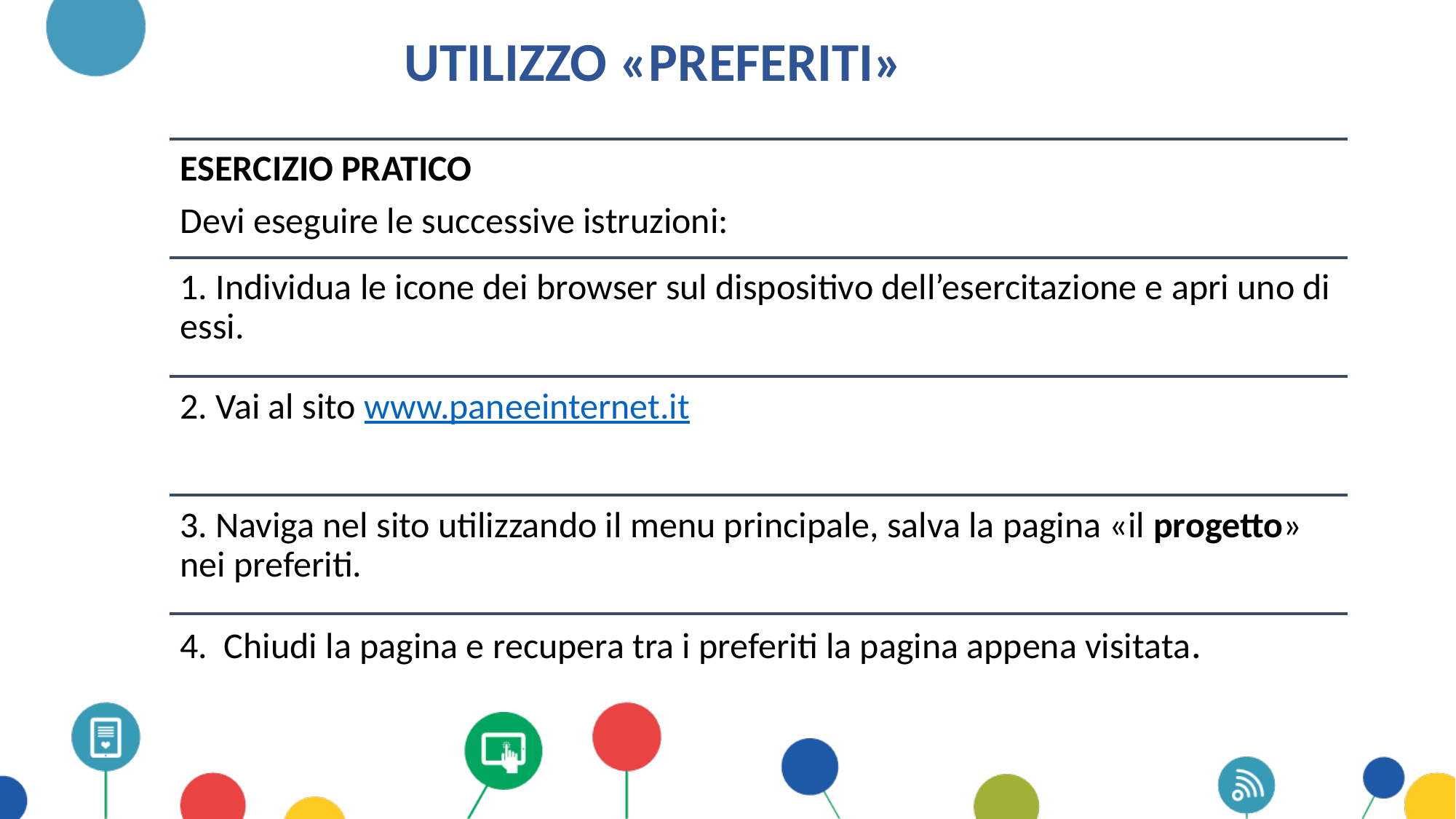

# Utilizzo «preferiti»

ESERCIZIO PRATICO
Devi eseguire le successive istruzioni:

1. Individua le icone dei browser sul dispositivo dell’esercitazione e apri uno di essi.

2. Vai al sito www.paneeinternet.it

3. Naviga nel sito utilizzando il menu principale, salva la pagina «il progetto»  nei preferiti.

4.  Chiudi la pagina e recupera tra i preferiti la pagina appena visitata.